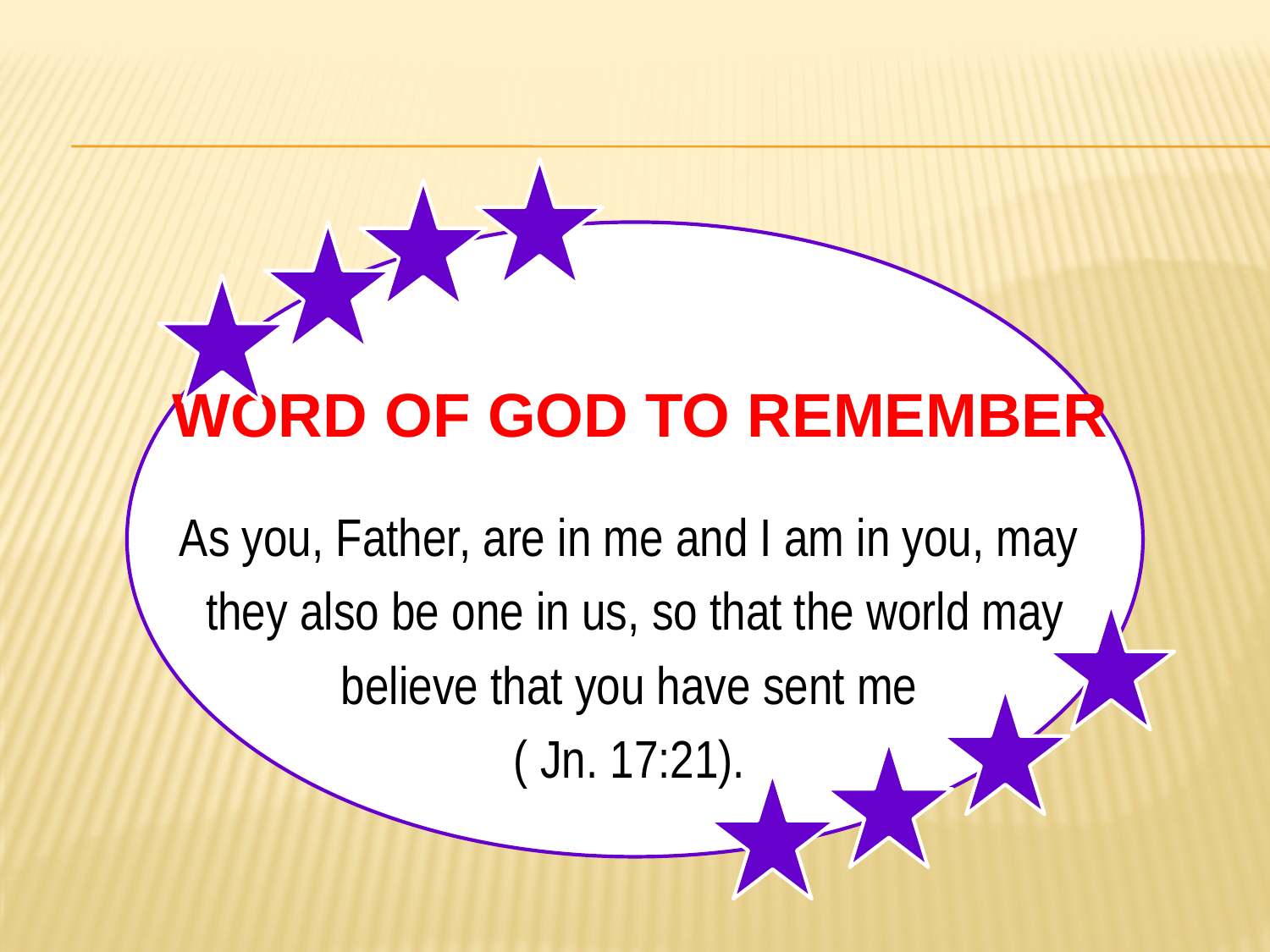

# Word of God to Remember
As you, Father, are in me and I am in you, may
 they also be one in us, so that the world may
 believe that you have sent me
( Jn. 17:21).